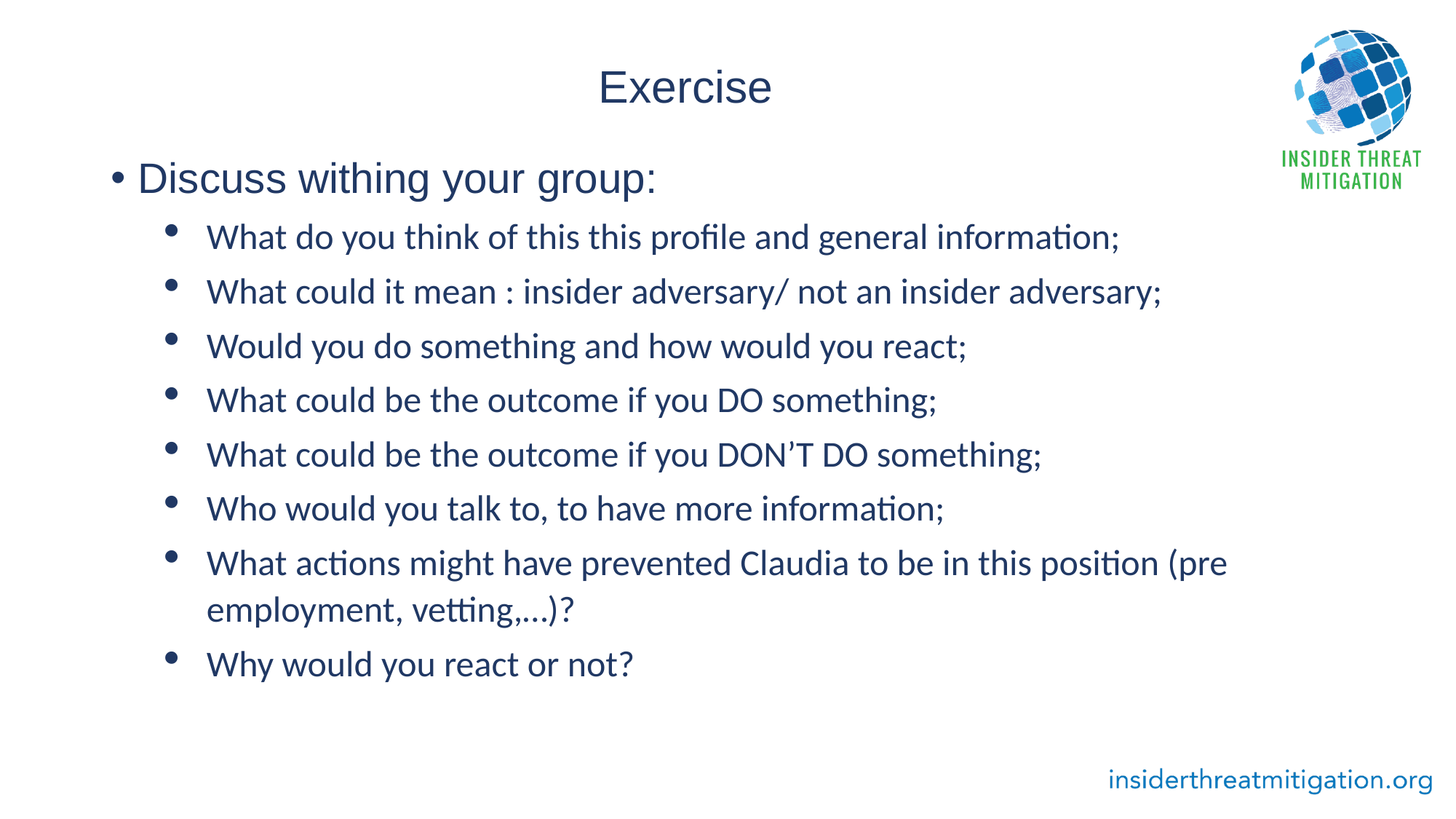

# Exercise
Discuss withing your group:
What do you think of this this profile and general information;
What could it mean : insider adversary/ not an insider adversary;
Would you do something and how would you react;
What could be the outcome if you DO something;
What could be the outcome if you DON’T DO something;
Who would you talk to, to have more information;
What actions might have prevented Claudia to be in this position (pre employment, vetting,…)?
Why would you react or not?